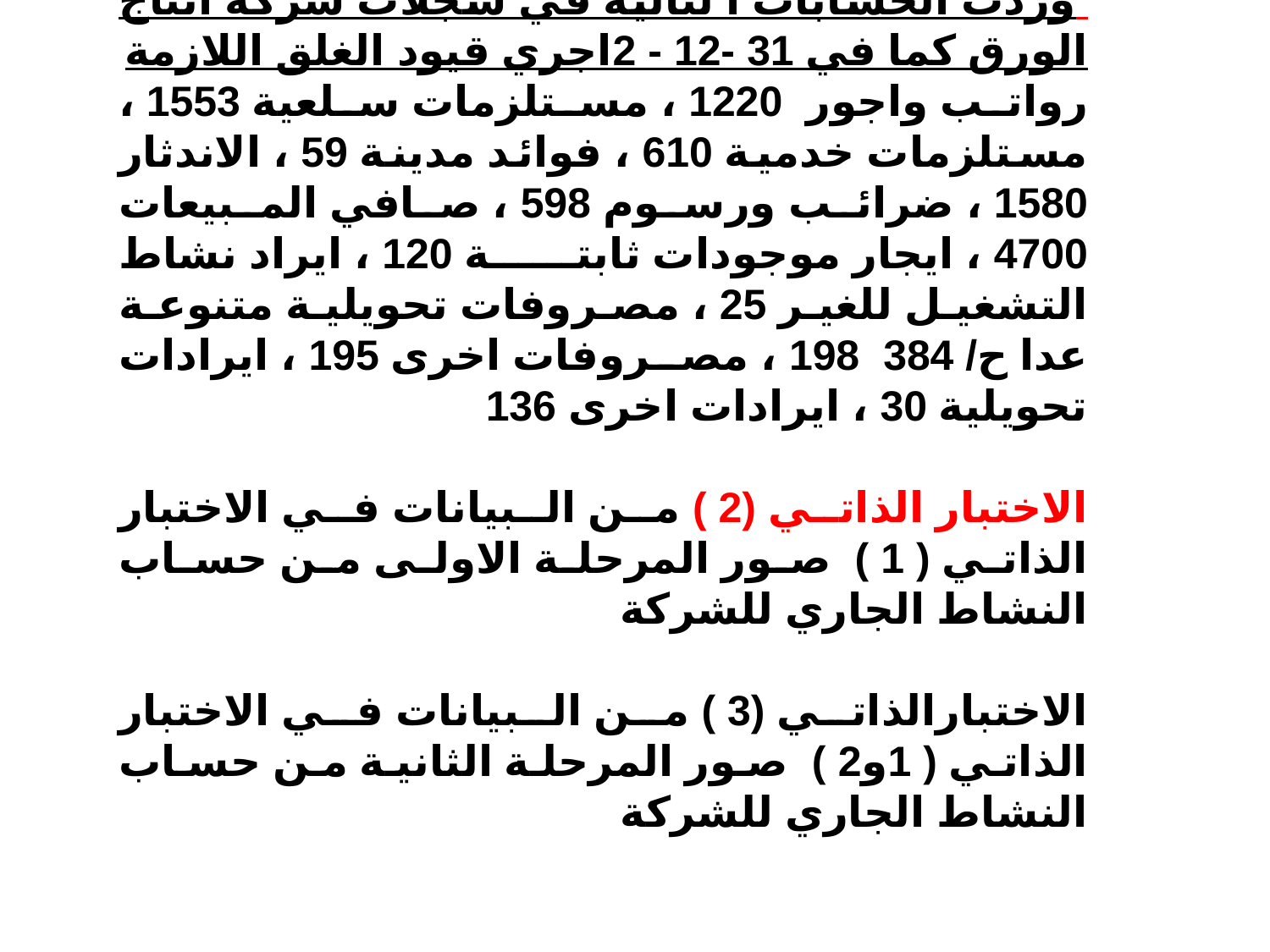

الاختبار الذاتي (1 )
 وردت الحسابات ا لتالية في سجلات شركة انتاج الورق كما في 31 -12 - 2اجري قيود الغلق اللازمة
رواتب واجور  1220 ، مستلزمات سلعية 1553 ، مستلزمات خدمية 610 ، فوائد مدينة 59 ، الاندثار 1580 ، ضرائب ورسوم 598 ، صافي المبيعات 4700 ، ايجار موجودات ثابتة 120 ، ايراد نشاط التشغيل للغير 25 ، مصروفات تحويلية متنوعة عدا ح/ 384  198 ، مصروفات اخرى 195 ، ايرادات تحويلية 30 ، ايرادات اخرى 136

الاختبار الذاتي (2 ) من البيانات في الاختبار الذاتي ( 1 )  صور المرحلة الاولى من حساب النشاط الجاري للشركة

الاختبارالذاتي (3 ) من البيانات في الاختبار الذاتي ( 1و2 )  صور المرحلة الثانية من حساب النشاط الجاري للشركة